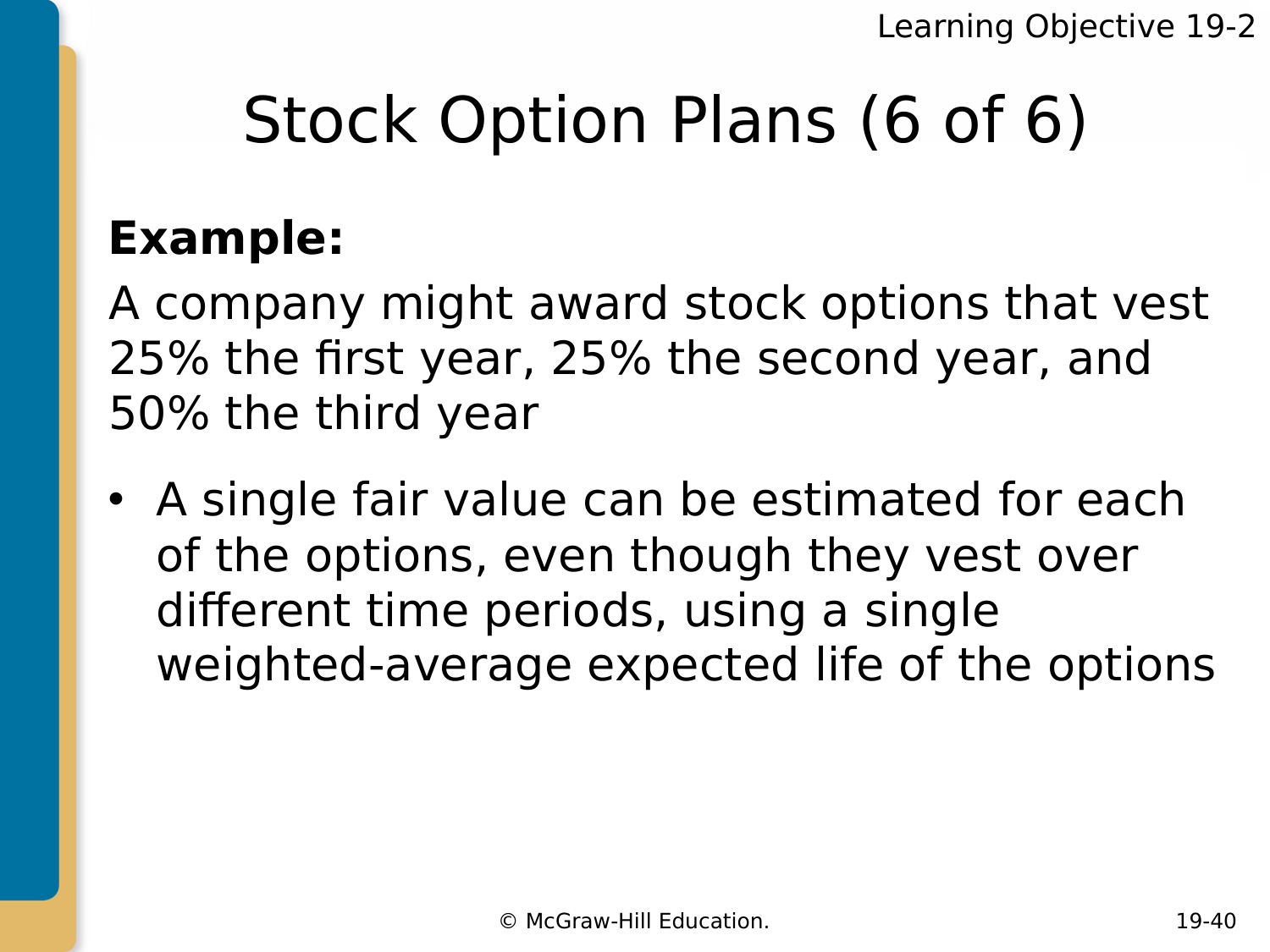

Learning Objective 19-2
# Stock Option Plans (6 of 6)
Example:
A company might award stock options that vest 25% the first year, 25% the second year, and 50% the third year
A single fair value can be estimated for each of the options, even though they vest over different time periods, using a single weighted-average expected life of the options